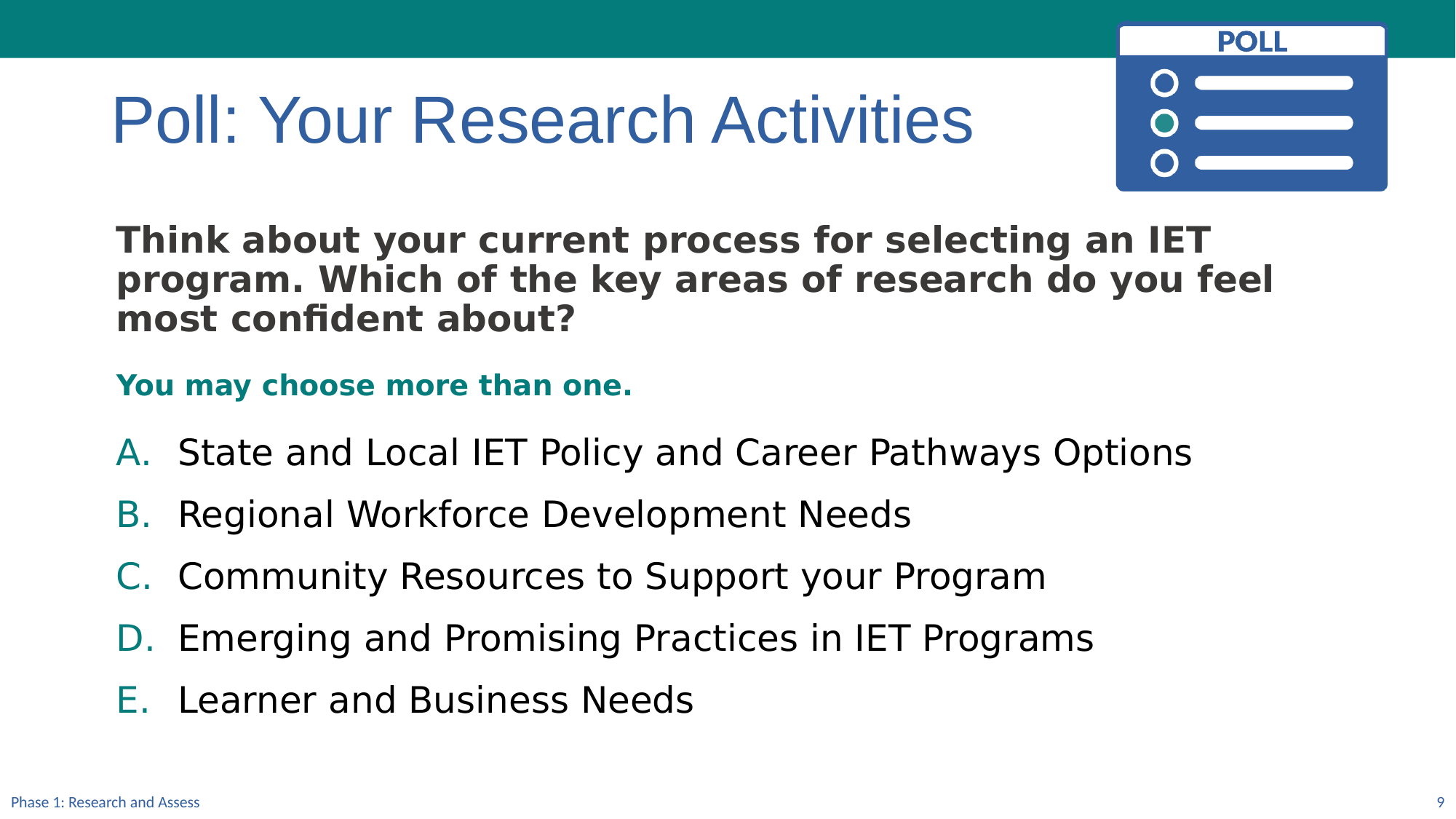

# Poll: Your Research Activities
Think about your current process for selecting an IET program. Which of the key areas of research do you feel most confident about?
You may choose more than one.
State and Local IET Policy and Career Pathways Options
Regional Workforce Development Needs
Community Resources to Support your Program
Emerging and Promising Practices in IET Programs
Learner and Business Needs

Phase 1: Research and Assess
9